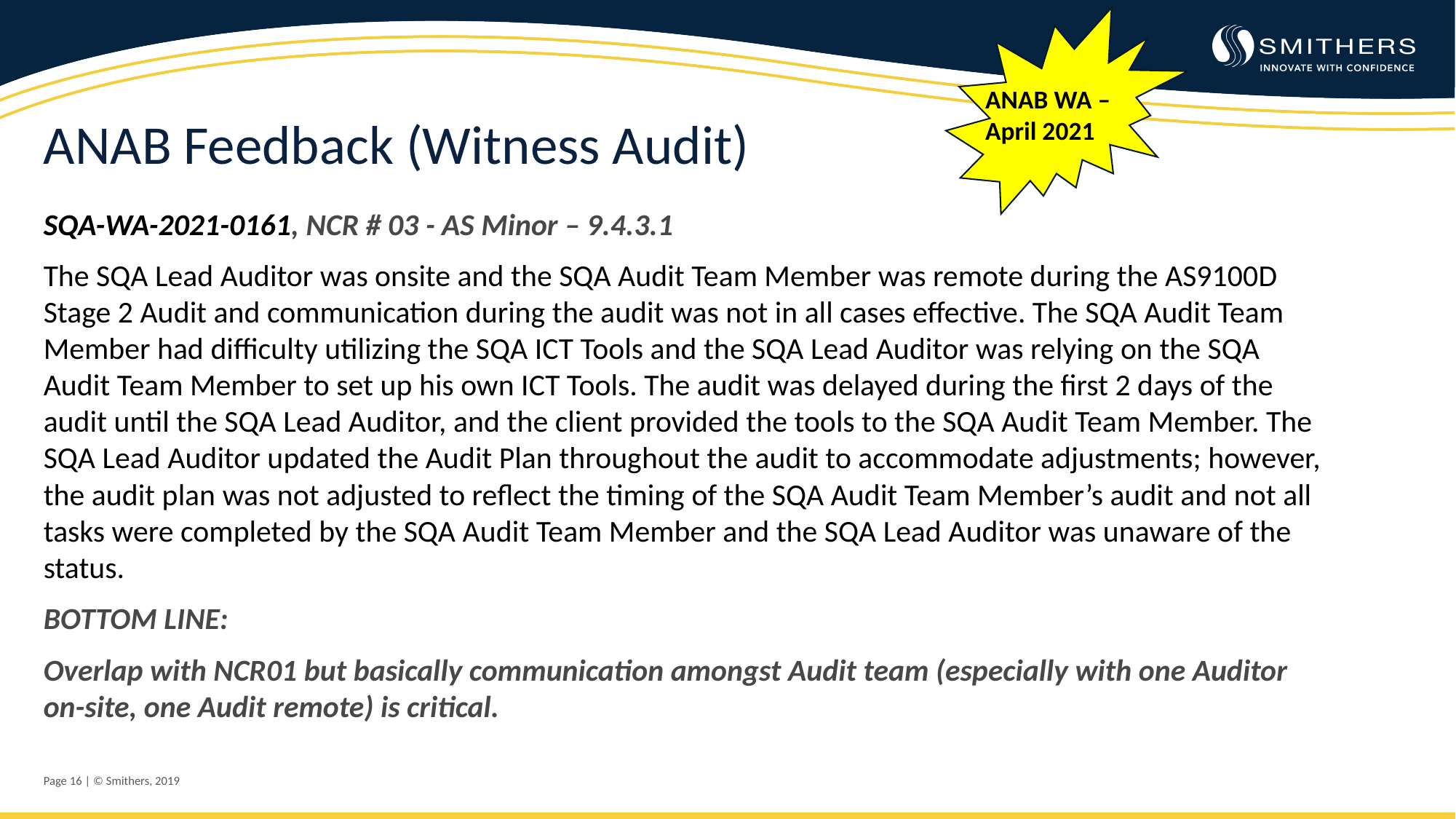

ANAB WA – April 2021
ANAB Feedback (Witness Audit)
SQA-WA-2021-0161, NCR # 03 - AS Minor – 9.4.3.1
The SQA Lead Auditor was onsite and the SQA Audit Team Member was remote during the AS9100D Stage 2 Audit and communication during the audit was not in all cases effective. The SQA Audit Team Member had difficulty utilizing the SQA ICT Tools and the SQA Lead Auditor was relying on the SQA Audit Team Member to set up his own ICT Tools. The audit was delayed during the first 2 days of the audit until the SQA Lead Auditor, and the client provided the tools to the SQA Audit Team Member. The SQA Lead Auditor updated the Audit Plan throughout the audit to accommodate adjustments; however, the audit plan was not adjusted to reflect the timing of the SQA Audit Team Member’s audit and not all tasks were completed by the SQA Audit Team Member and the SQA Lead Auditor was unaware of the status.
BOTTOM LINE:
Overlap with NCR01 but basically communication amongst Audit team (especially with one Auditor on-site, one Audit remote) is critical.

Page 16 | © Smithers, 2019